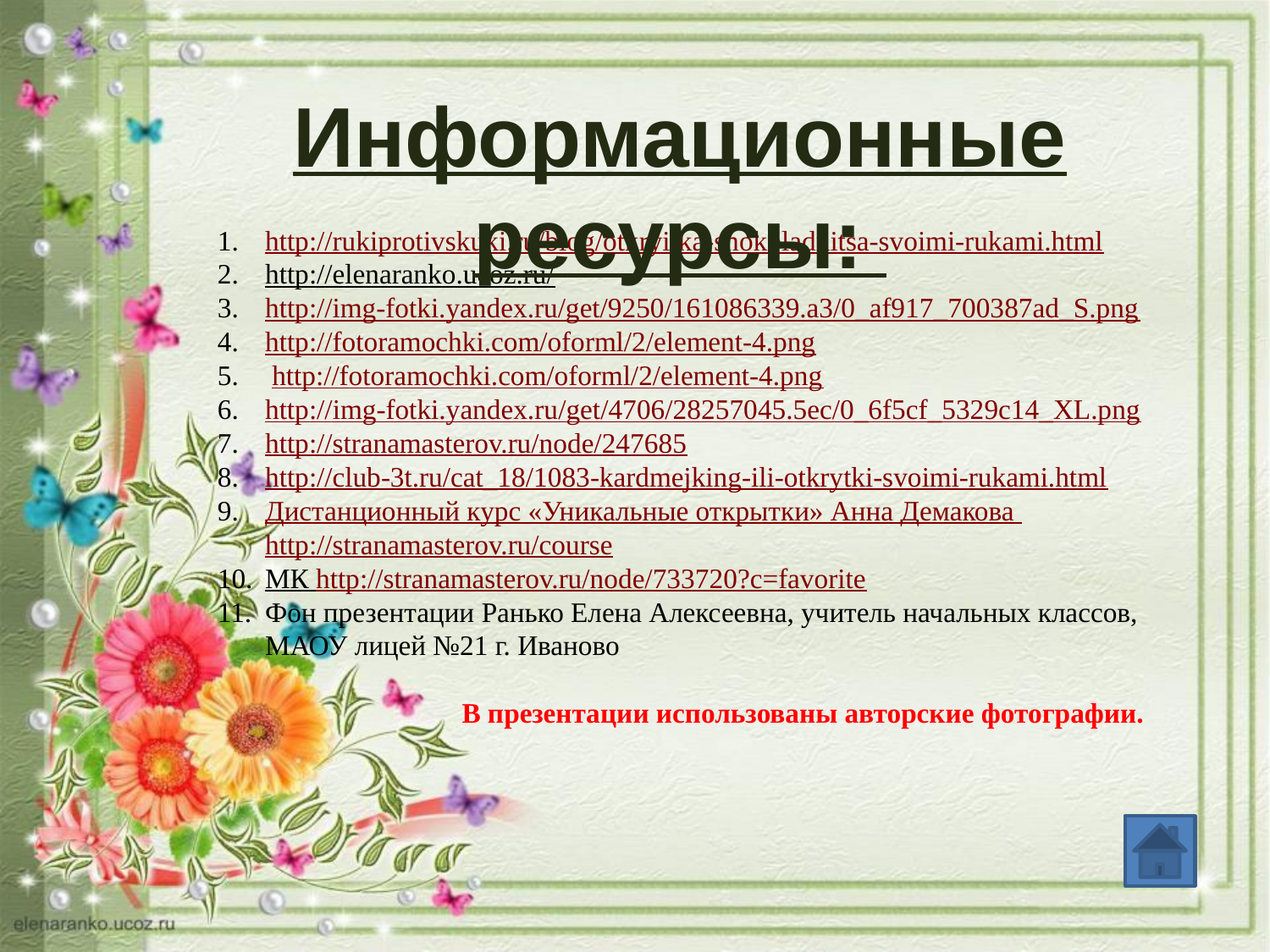

Информационные ресурсы:
http://rukiprotivskuki.ru/blog/otkryitka-shokoladnitsa-svoimi-rukami.html
http://elenaranko.ucoz.ru/
http://img-fotki.yandex.ru/get/9250/161086339.a3/0_af917_700387ad_S.png
http://fotoramochki.com/oforml/2/element-4.png
 http://fotoramochki.com/oforml/2/element-4.png
http://img-fotki.yandex.ru/get/4706/28257045.5ec/0_6f5cf_5329c14_XL.png
http://stranamasterov.ru/node/247685
http://club-3t.ru/cat_18/1083-kardmejking-ili-otkrytki-svoimi-rukami.html
Дистанционный курс «Уникальные открытки» Анна Демакова http://stranamasterov.ru/course
МК http://stranamasterov.ru/node/733720?c=favorite
Фон презентации Ранько Елена Алексеевна, учитель начальных классов,  МАОУ лицей №21 г. Иваново

                                   В презентации использованы авторские фотографии.